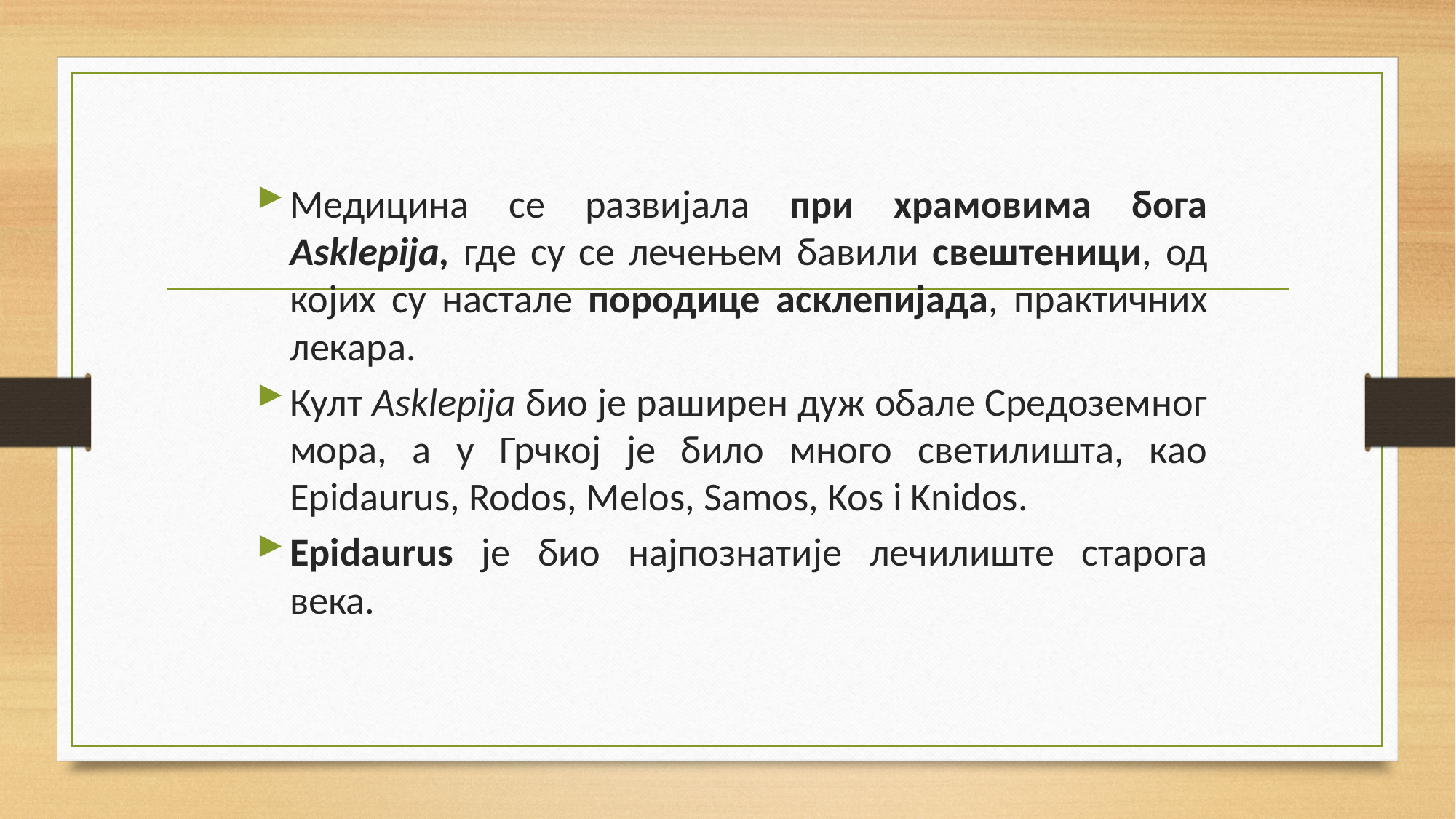

Медицина се развијала при храмовима бога Asklepija, где су се лечењем бавили свештеници, од којих су настале породице асклепијада, практичних лекара.
Култ Asklepija био је раширен дуж обале Средоземног мора, а у Грчкој је било много светилишта, као Epidaurus, Rodos, Melos, Samos, Kos i Knidos.
Epidaurus је био најпознатије лечилиште старога века.